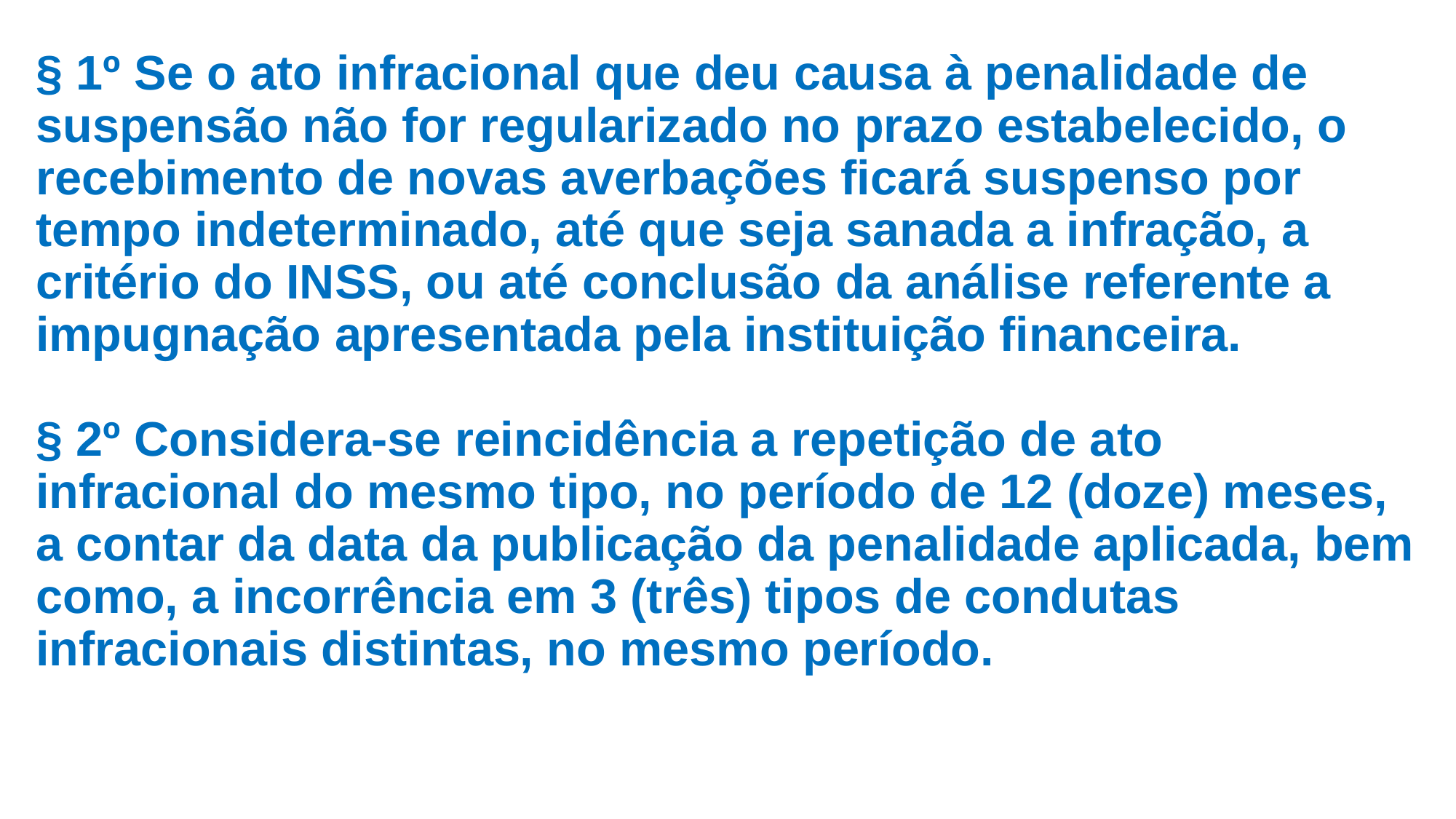

# § 1º Se o ato infracional que deu causa à penalidade de suspensão não for regularizado no prazo estabelecido, o recebimento de novas averbações ficará suspenso por tempo indeterminado, até que seja sanada a infração, a critério do INSS, ou até conclusão da análise referente a impugnação apresentada pela instituição financeira. § 2º Considera-se reincidência a repetição de ato infracional do mesmo tipo, no período de 12 (doze) meses, a contar da data da publicação da penalidade aplicada, bem como, a incorrência em 3 (três) tipos de condutas infracionais distintas, no mesmo período.